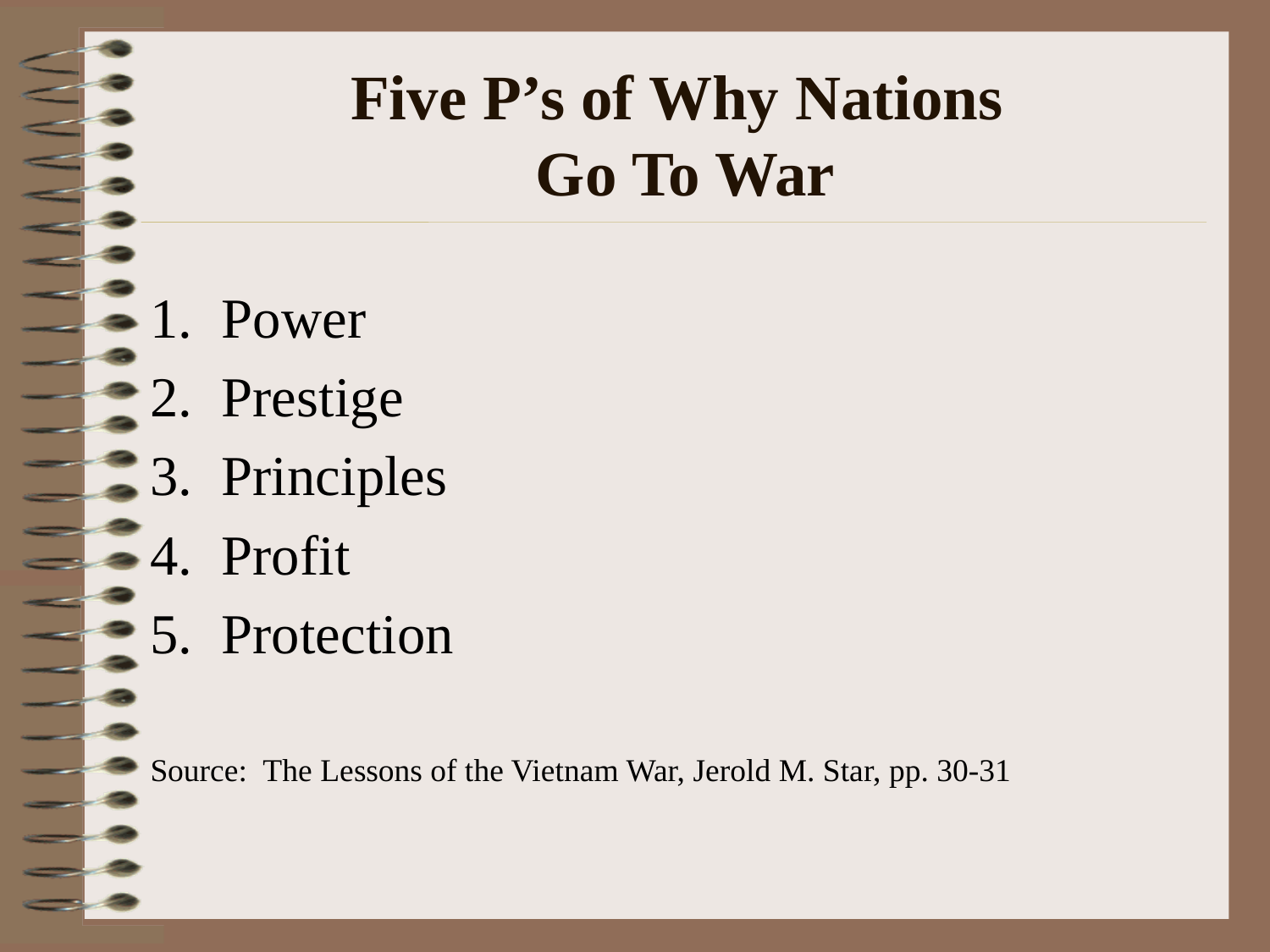

# Five P’s of Why Nations Go To War
Power
Prestige
Principles
Profit
Protection

Source:  The Lessons of the Vietnam War, Jerold M. Star, pp. 30-31